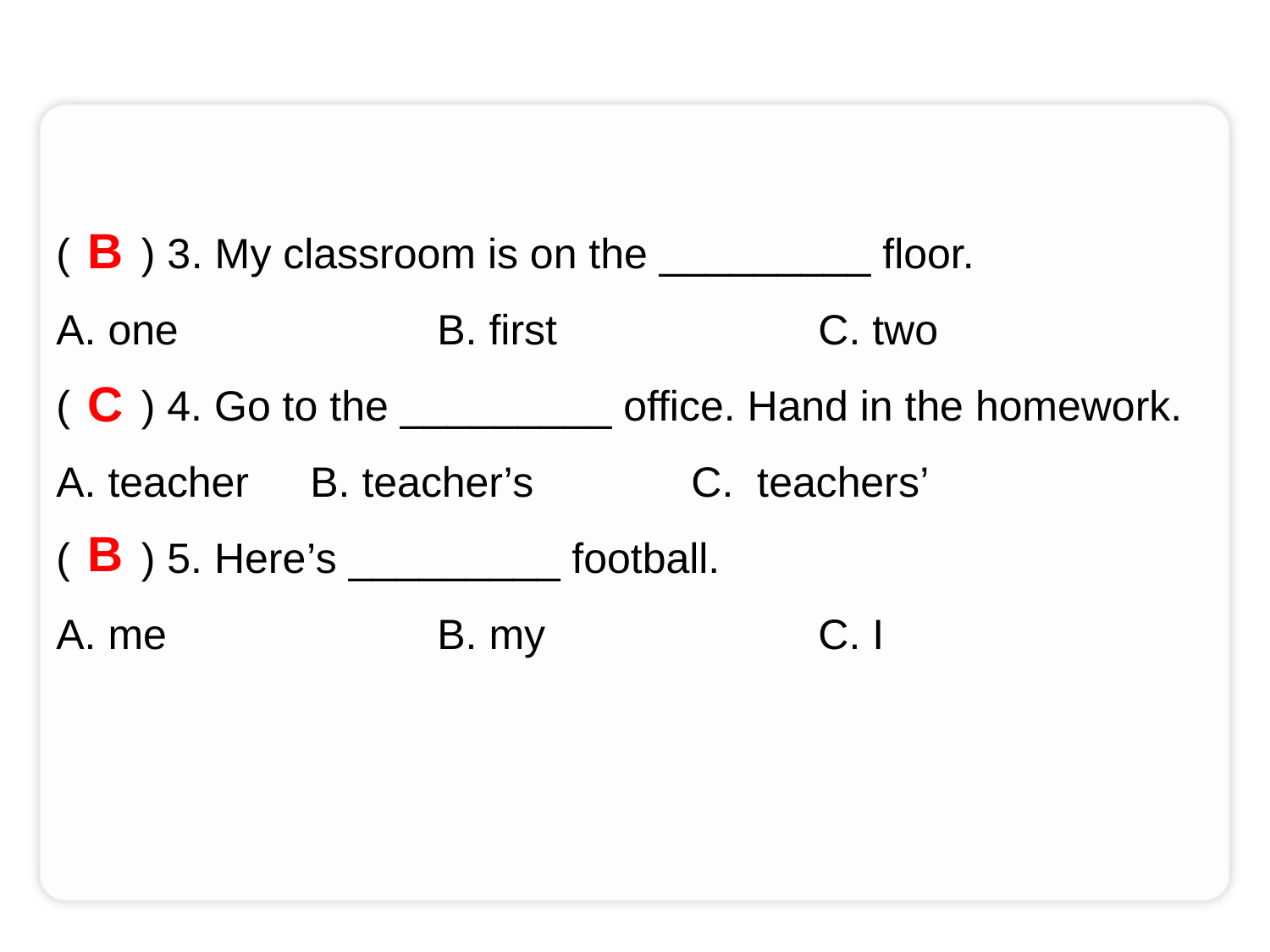

(      ) 3. My classroom is on the _________ floor.
A. one        		B. first                  	C. two
(      ) 4. Go to the _________ office. Hand in the homework. 
A. teacher     	B. teacher’s   	C.  teachers’
(      ) 5. Here’s _________ football.
A. me                	B. my                   	C. I
B
C
B